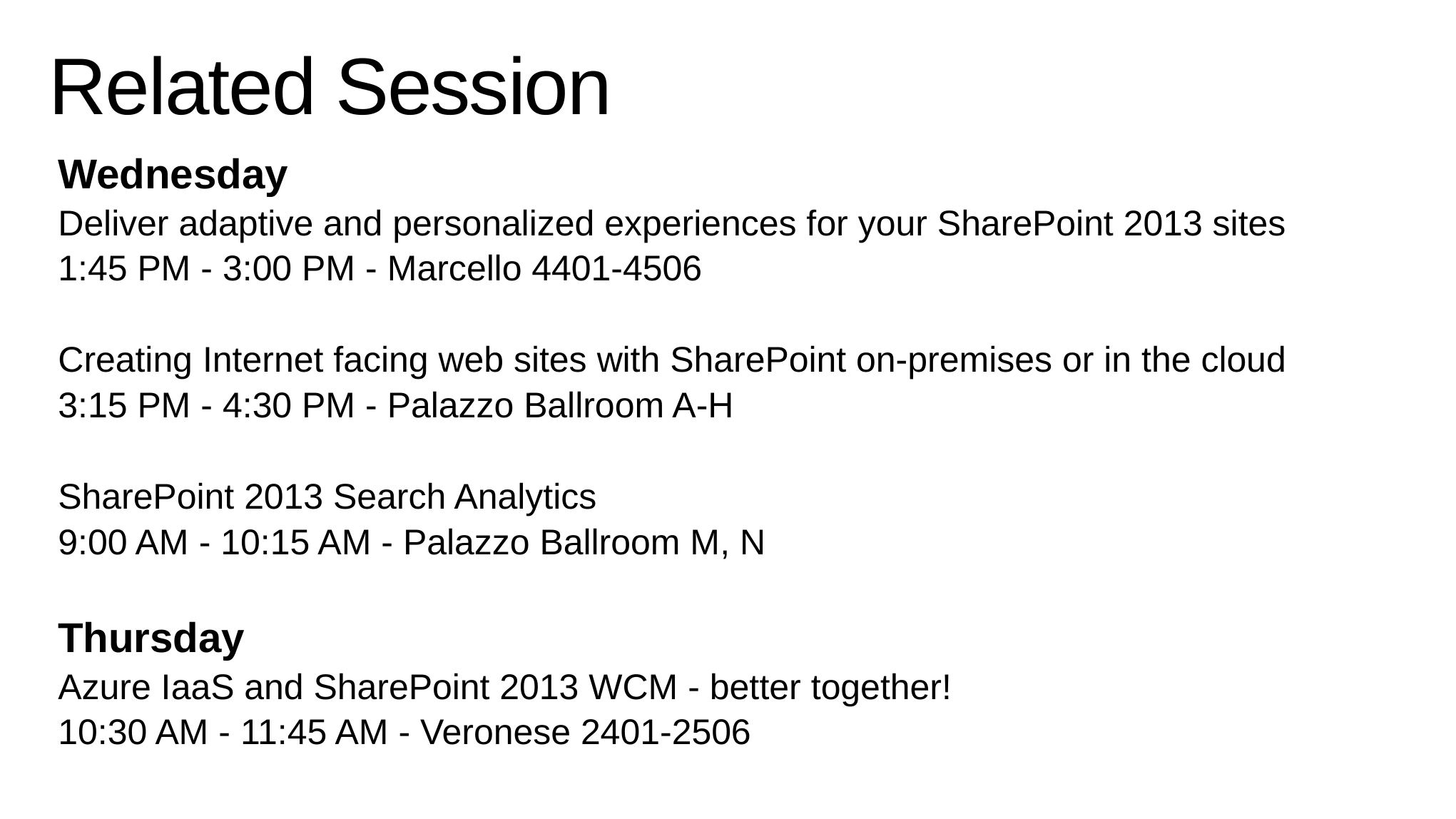

# Related Session
Wednesday
Deliver adaptive and personalized experiences for your SharePoint 2013 sites
1:45 PM - 3:00 PM - Marcello 4401-4506

Creating Internet facing web sites with SharePoint on-premises or in the cloud
3:15 PM - 4:30 PM - Palazzo Ballroom A-H

SharePoint 2013 Search Analytics
9:00 AM - 10:15 AM - Palazzo Ballroom M, N

Thursday
Azure IaaS and SharePoint 2013 WCM - better together!
10:30 AM - 11:45 AM - Veronese 2401-2506